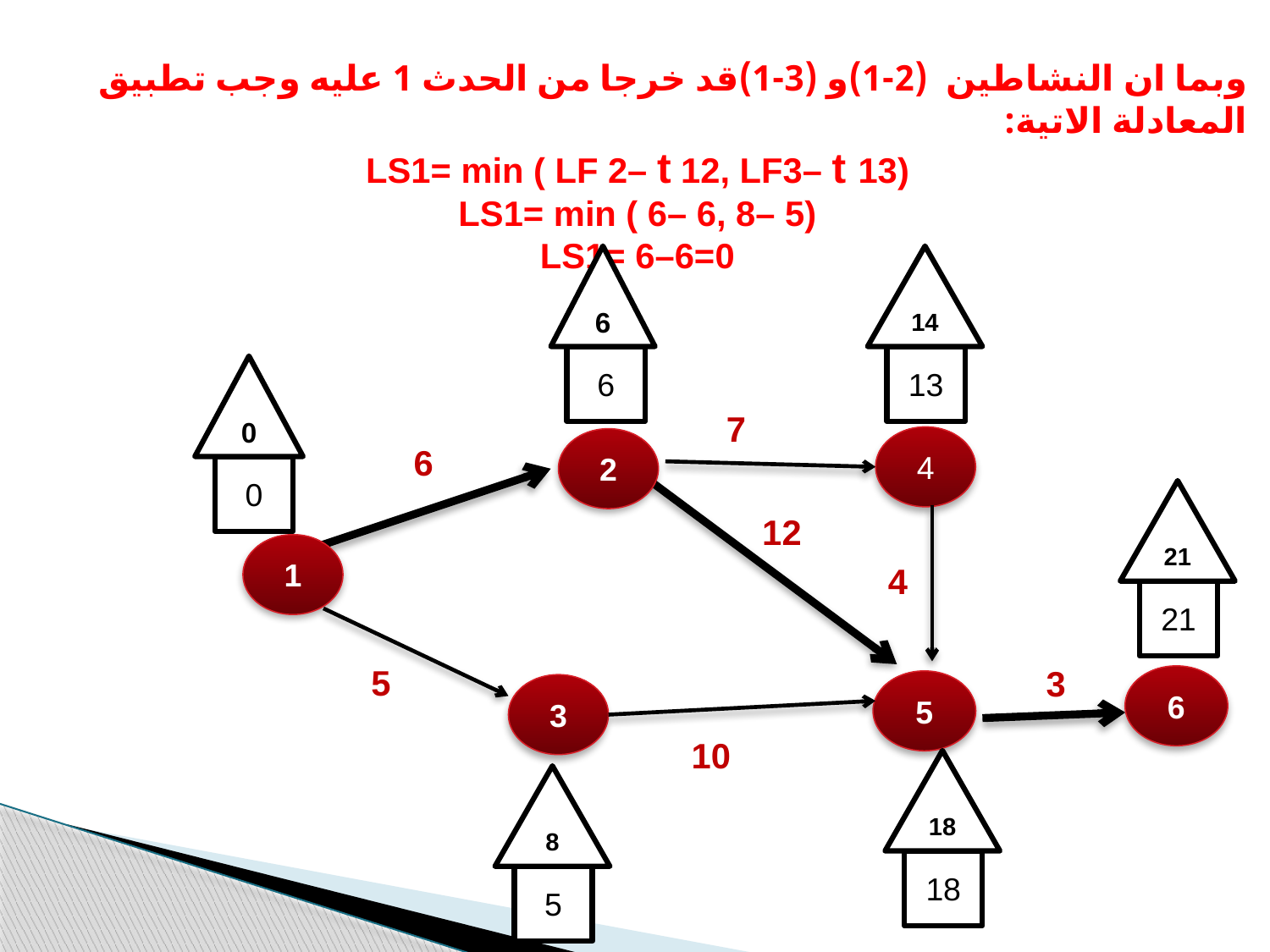

وبما ان النشاطين  (2-1)و (3-1)قد خرجا من الحدث 1 عليه وجب تطبيق المعادلة الاتية:
LS1= min ( LF 2– t 12, LF3– t 13)
LS1= min ( 6– 6, 8– 5)
LS1= 6–6=0
6
14
6
13
0
7
4
2
6
0
21
12
1
4
21
5
3
6
5
3
10
18
8
18
5